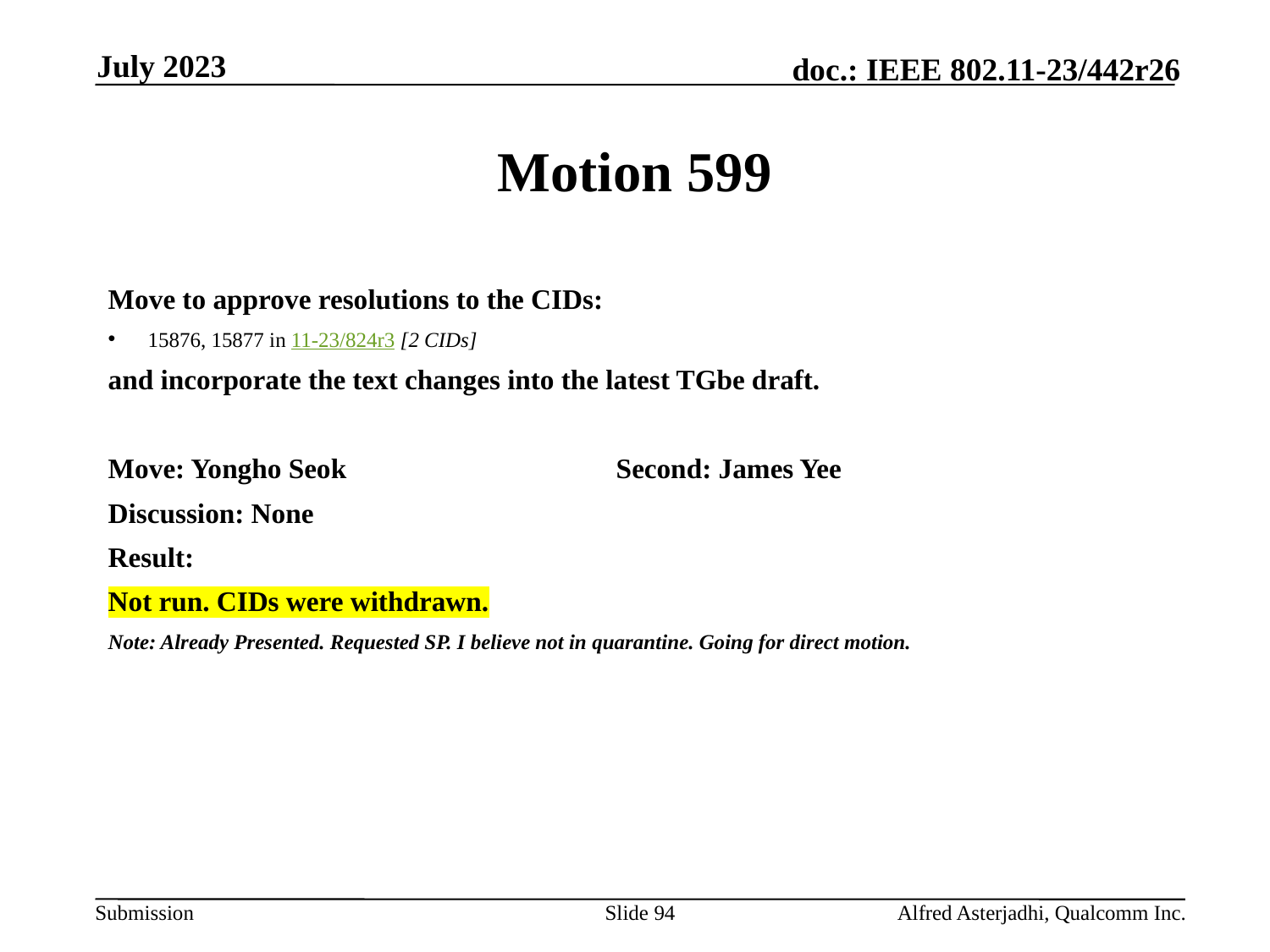

July 2023
# Motion 599
Move to approve resolutions to the CIDs:
15876, 15877 in 11-23/824r3 [2 CIDs]
and incorporate the text changes into the latest TGbe draft.

Move: Yongho Seok			Second: James Yee
Discussion: None
Result:
Not run. CIDs were withdrawn.
Note: Already Presented. Requested SP. I believe not in quarantine. Going for direct motion.
Slide 94
Alfred Asterjadhi, Qualcomm Inc.